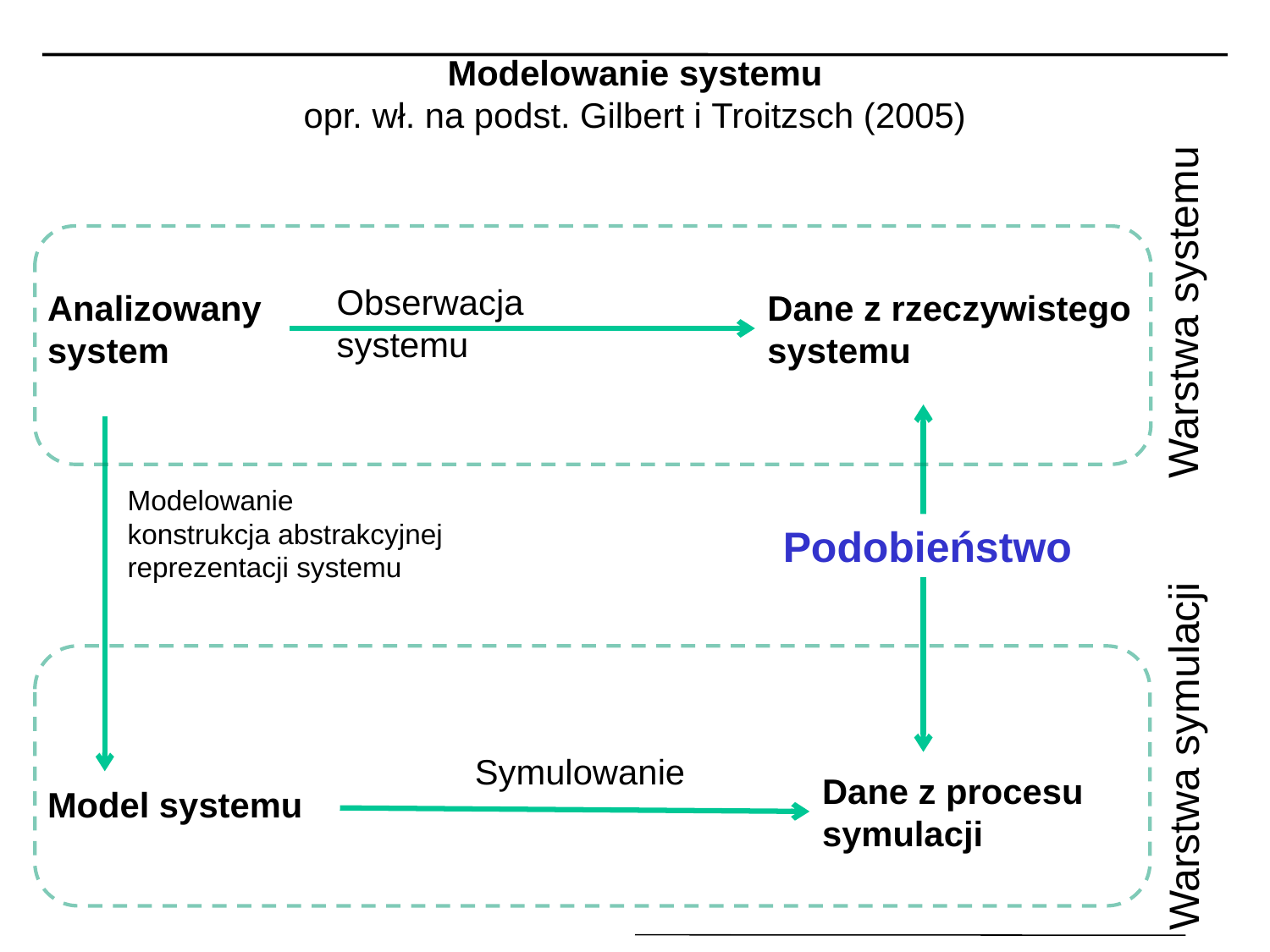

# Modelowanie systemu opr. wł. na podst. Gilbert i Troitzsch (2005)

Warstwa systemu
Obserwacja systemu
Analizowany system
Dane z rzeczywistego systemu
Modelowanie
konstrukcja abstrakcyjnej
reprezentacji systemu
Podobieństwo

Warstwa symulacji
Symulowanie
Dane z procesu
symulacji
Model systemu